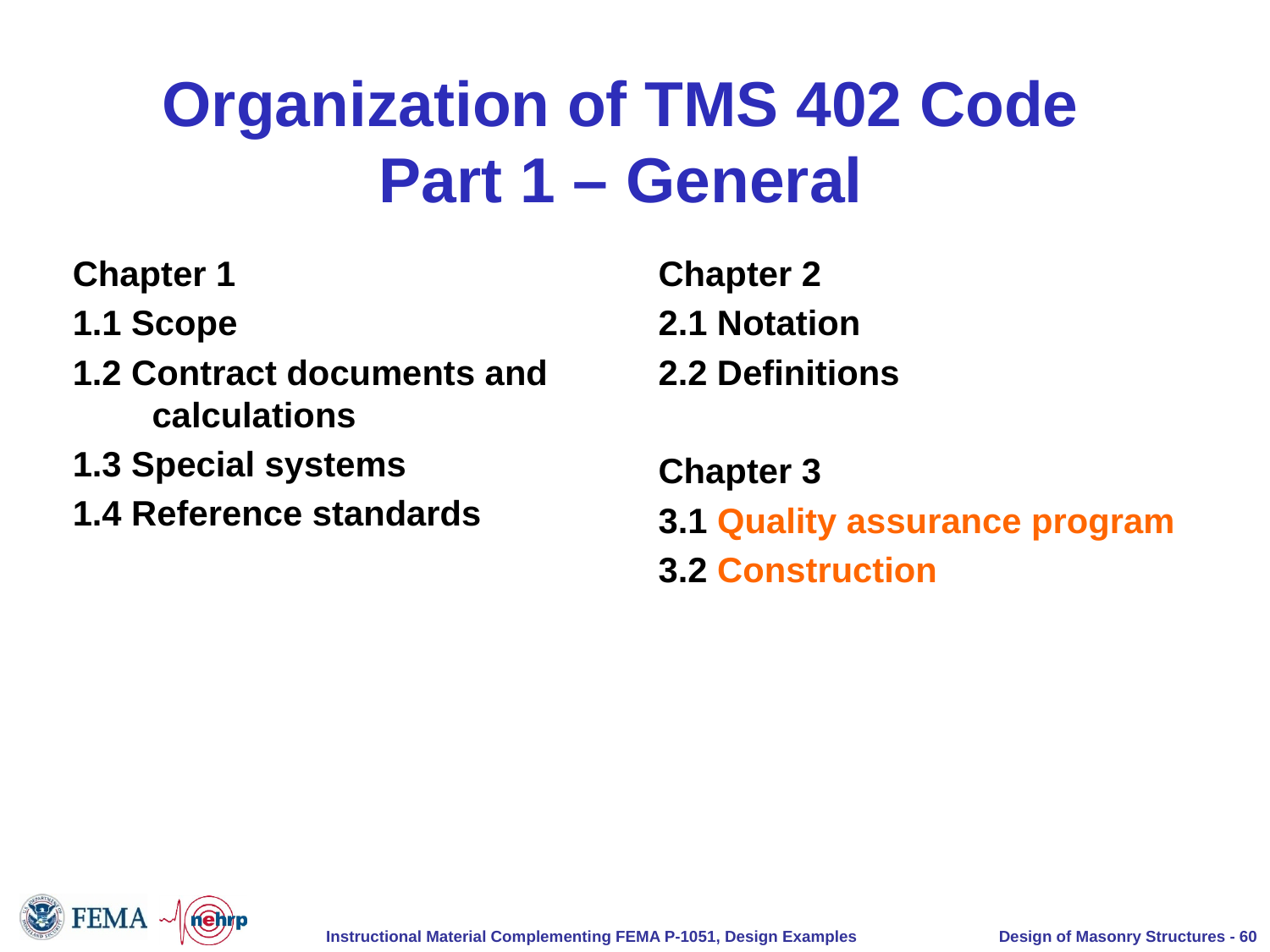

# Organization of TMS 402 Code Part 1 – General
Chapter 1
1.1 Scope
1.2 Contract documents and calculations
1.3 Special systems
1.4 Reference standards

Chapter 2
2.1 Notation
2.2 Definitions

Chapter 3
3.1 Quality assurance program
3.2 Construction
Design of Masonry Structures - 60
Instructional Material Complementing FEMA P-1051, Design Examples